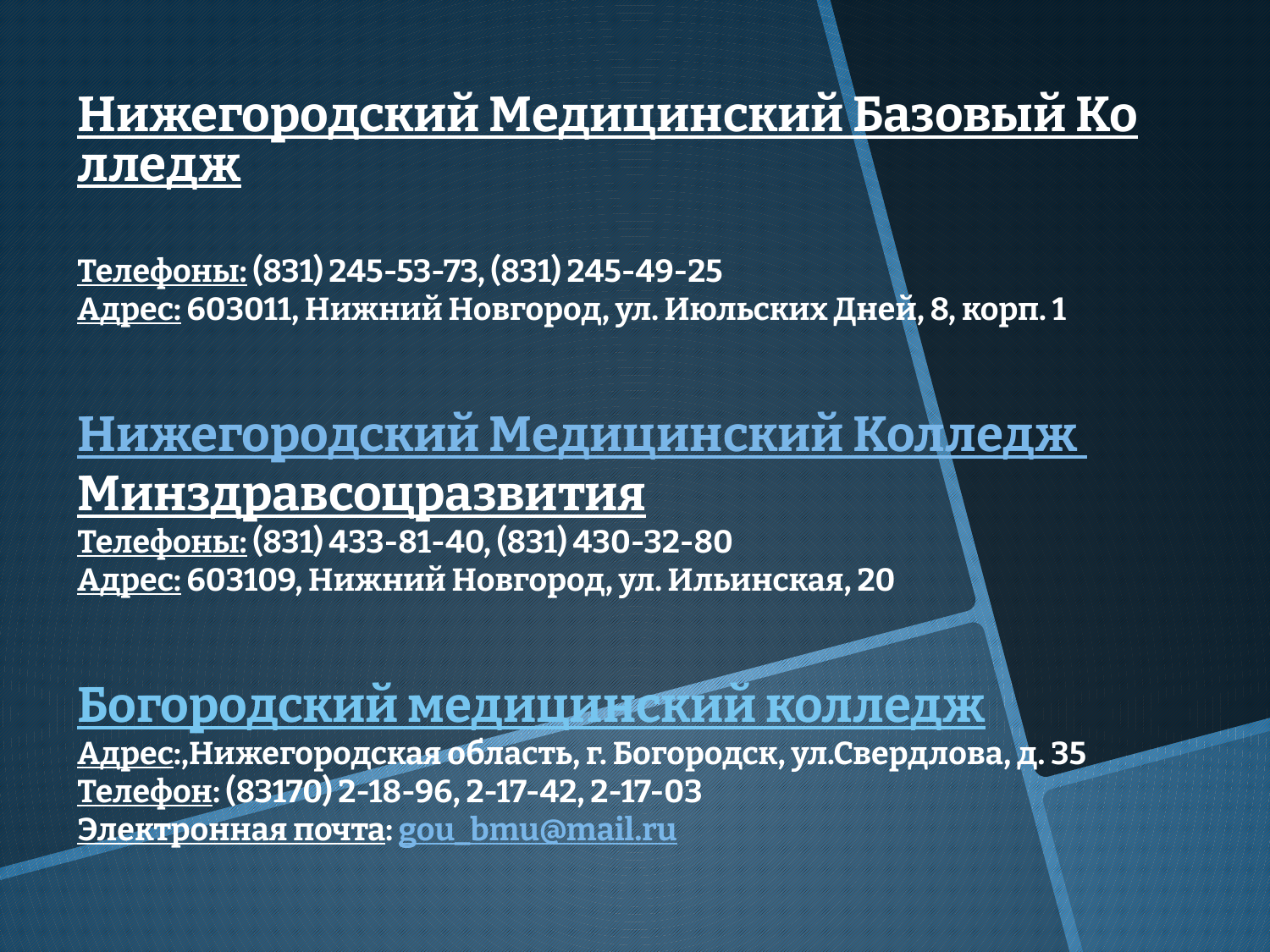

Нижегородский Медицинский Базовый Колледж
Телефоны: (831) 245-53-73, (831) 245-49-25
Адрес: 603011, Нижний Новгород, ул. Июльских Дней, 8, корп. 1

Нижегородский Медицинский Колледж Минздравсоцразвития
Телефоны: (831) 433-81-40, (831) 430-32-80
Адрес: 603109, Нижний Новгород, ул. Ильинская, 20

Богородский медицинский колледж
Адрес:,Нижегородская область, г. Богородск, ул.Свердлова, д. 35
Телефон: (83170) 2-18-96, 2-17-42, 2-17-03
Электронная почта: gou_bmu@mail.ru